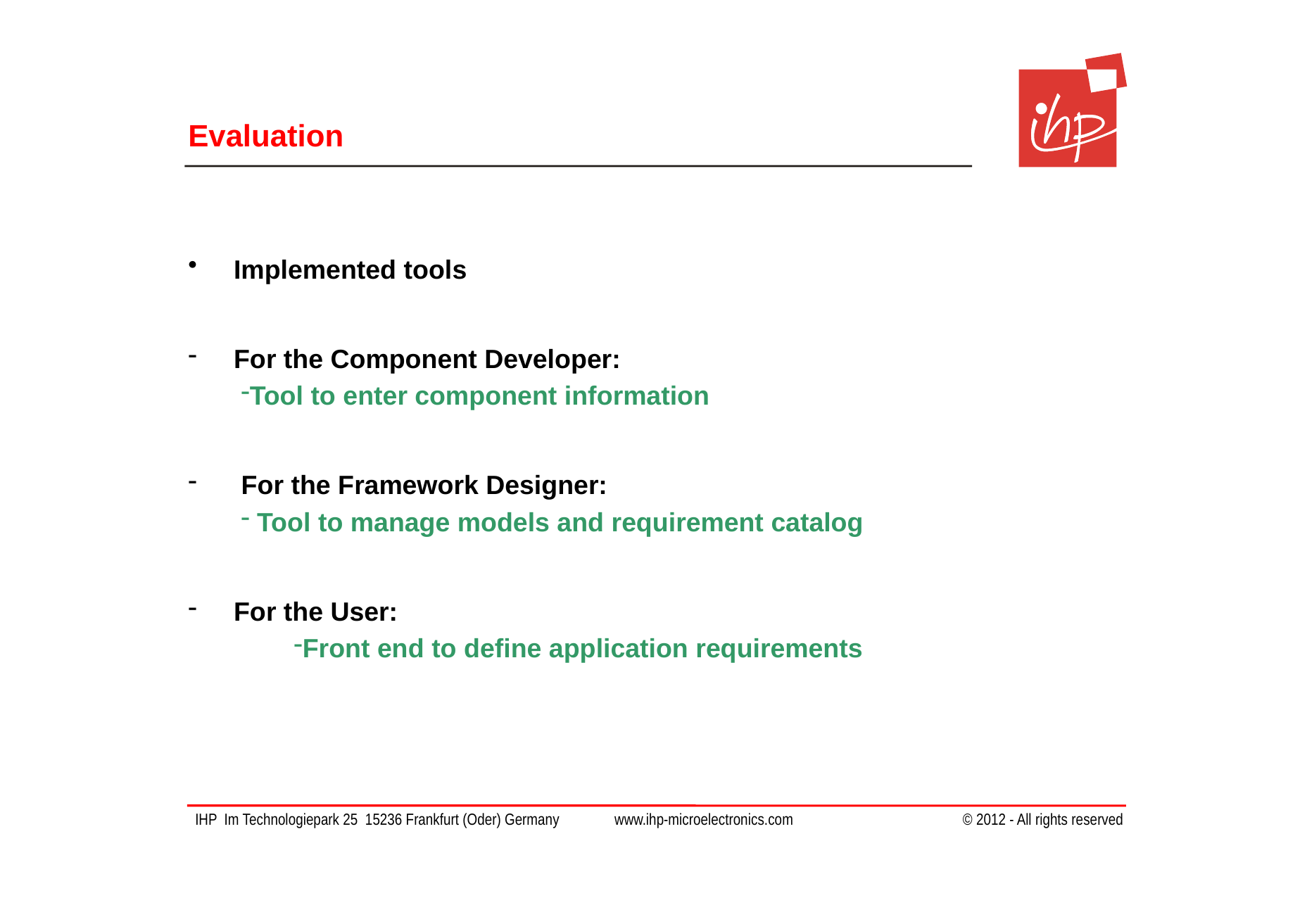

# Evaluation
Implemented tools

For the Component Developer:
Tool to enter component information

 For the Framework Designer:
 Tool to manage models and requirement catalog

For the User:
Front end to define application requirements